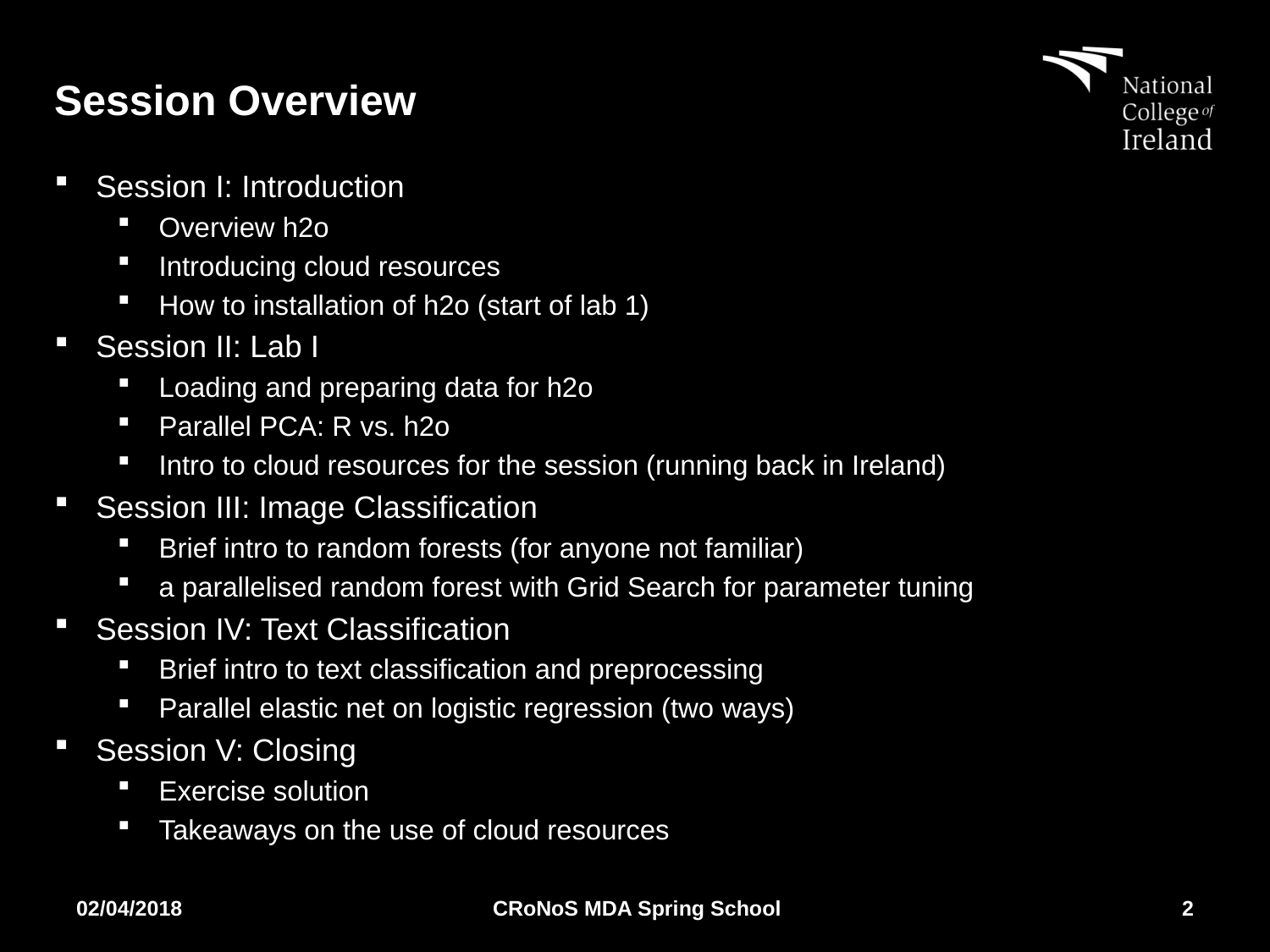

# Session Overview
Session I: Introduction
Overview h2o
Introducing cloud resources
How to installation of h2o (start of lab 1)
Session II: Lab I
Loading and preparing data for h2o
Parallel PCA: R vs. h2o
Intro to cloud resources for the session (running back in Ireland)
Session III: Image Classification
Brief intro to random forests (for anyone not familiar)
a parallelised random forest with Grid Search for parameter tuning
Session IV: Text Classification
Brief intro to text classification and preprocessing
Parallel elastic net on logistic regression (two ways)
Session V: Closing
Exercise solution
Takeaways on the use of cloud resources

02/04/2018
CRoNoS MDA Spring School
2